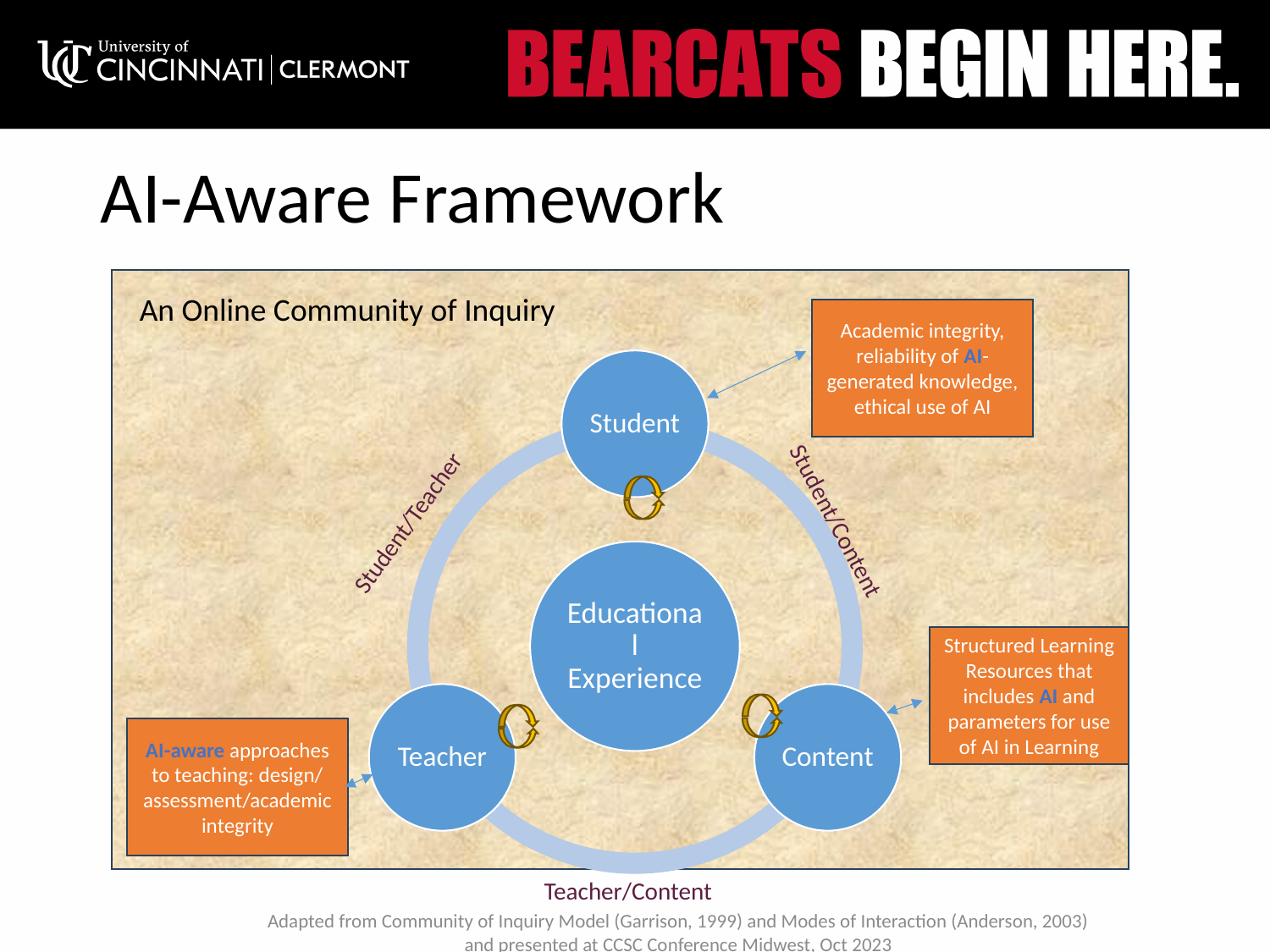

# AI-Aware Framework

An Online Community of Inquiry
Academic integrity, reliability of AI-generated knowledge, ethical use of AI
Educational Experience
Student
Content
Teacher

Student/Teacher
Student/Content
Structured Learning Resources that includes AI and parameters for use of AI in Learning

AI-aware approaches to teaching: design/ assessment/academic integrity
Teacher/Content
Adapted from Community of Inquiry Model (Garrison, 1999) and Modes of Interaction (Anderson, 2003) and presented at CCSC Conference Midwest, Oct 2023